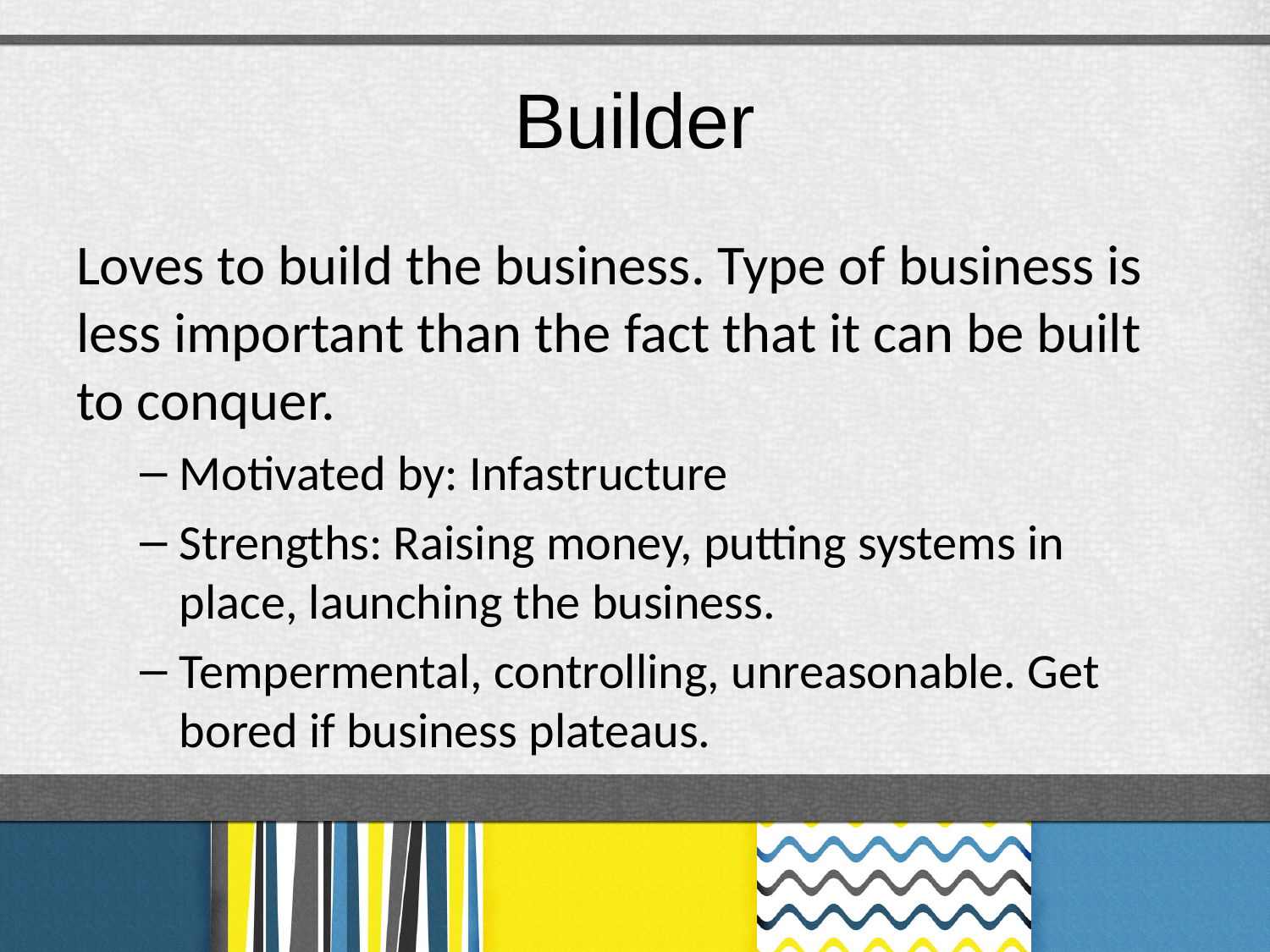

# Builder
Loves to build the business. Type of business is less important than the fact that it can be built to conquer.
Motivated by: Infastructure
Strengths: Raising money, putting systems in place, launching the business.
Tempermental, controlling, unreasonable. Get bored if business plateaus.